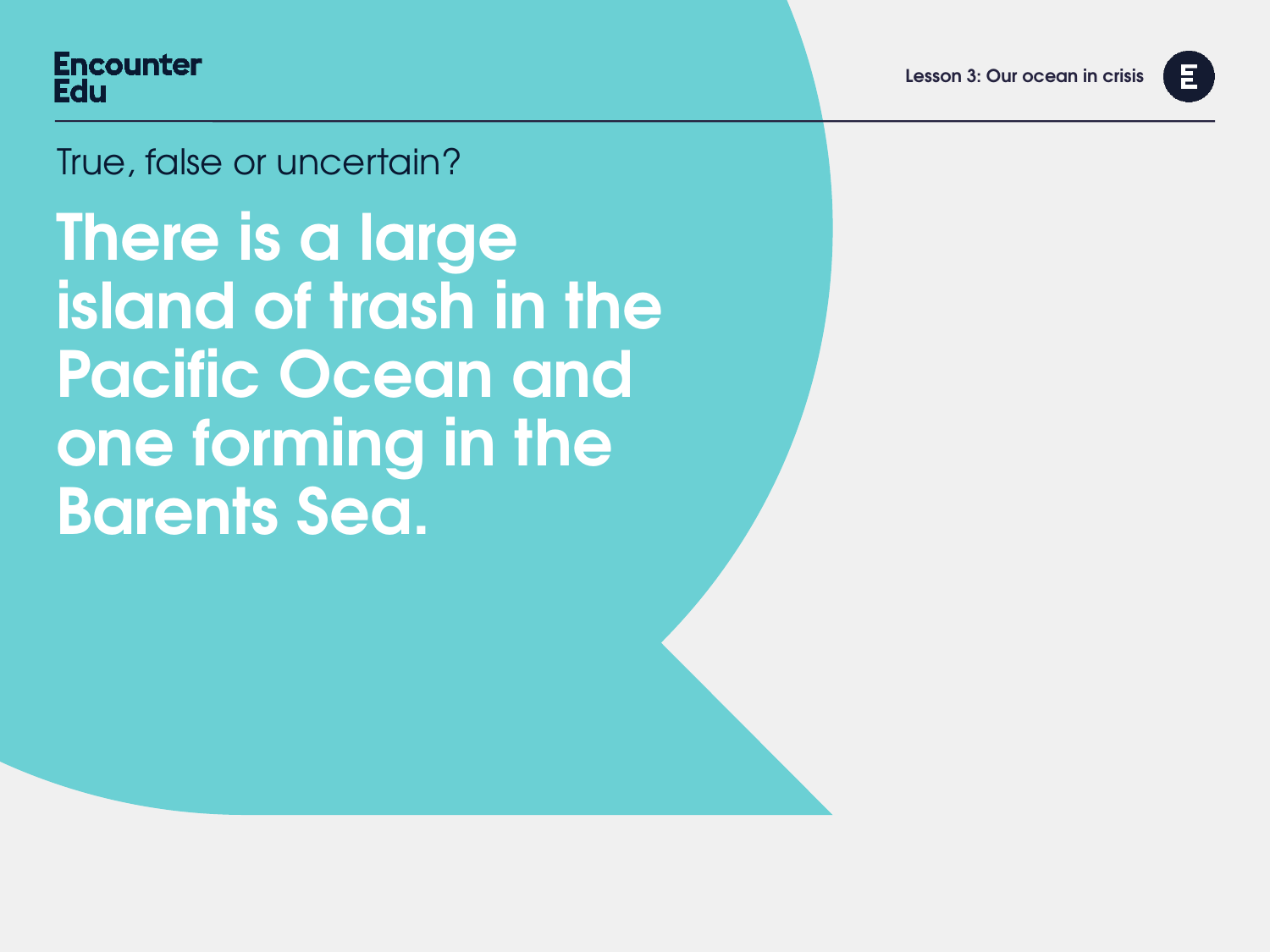

# Lesson 3: Our ocean in crisis
True, false or uncertain?

There is a large island of trash in the Pacific Ocean and one forming in the Barents Sea.